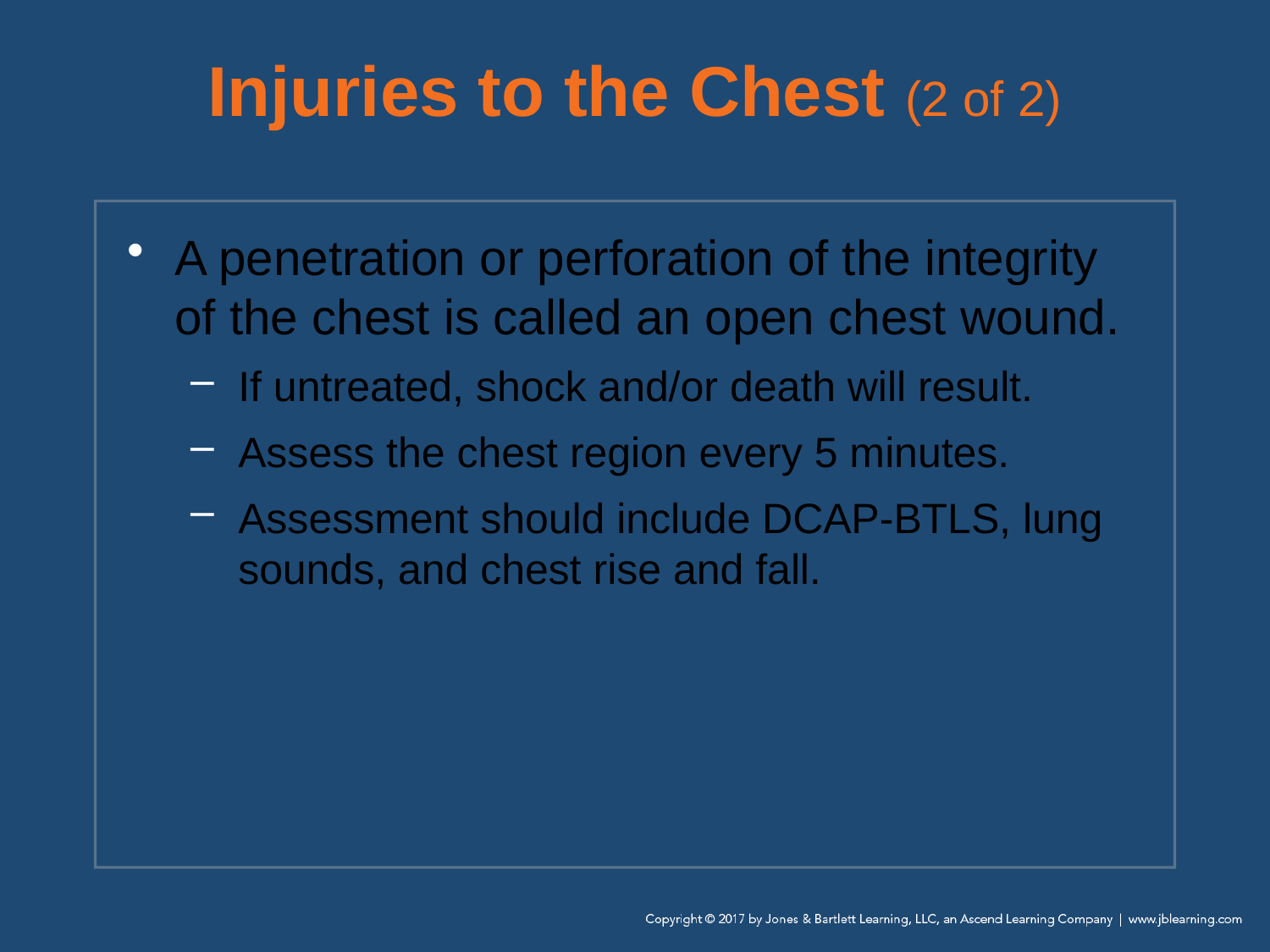

# Injuries to the Chest (2 of 2)
A penetration or perforation of the integrity of the chest is called an open chest wound.
If untreated, shock and/or death will result.
Assess the chest region every 5 minutes.
Assessment should include DCAP-BTLS, lung sounds, and chest rise and fall.